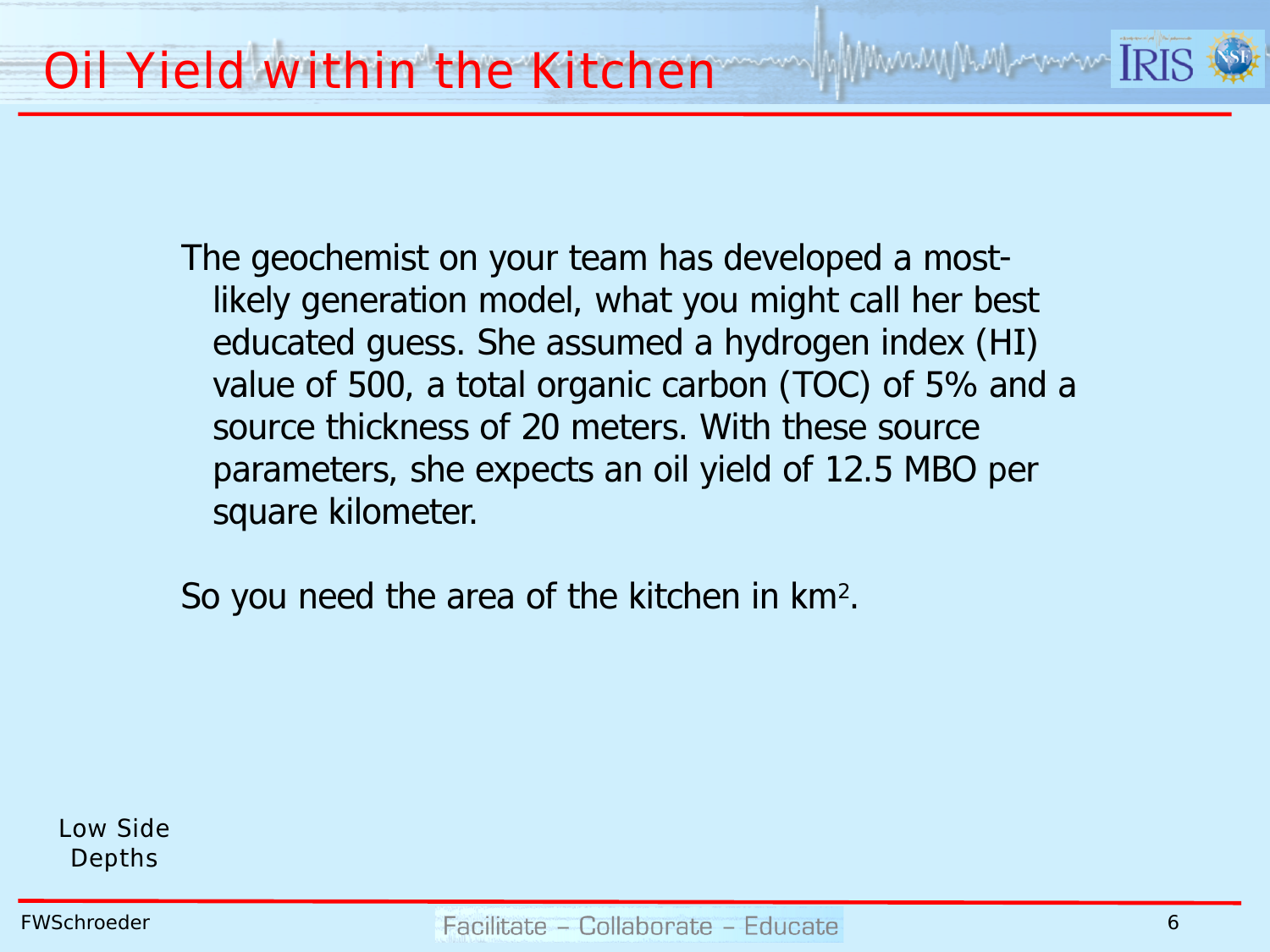

# Oil Yield within the Kitchen

The geochemist on your team has developed a most-likely generation model, what you might call her best educated guess. She assumed a hydrogen index (HI) value of 500, a total organic carbon (TOC) of 5% and a source thickness of 20 meters. With these source parameters, she expects an oil yield of 12.5 MBO per square kilometer.

So you need the area of the kitchen in km2.
Low Side
Depths